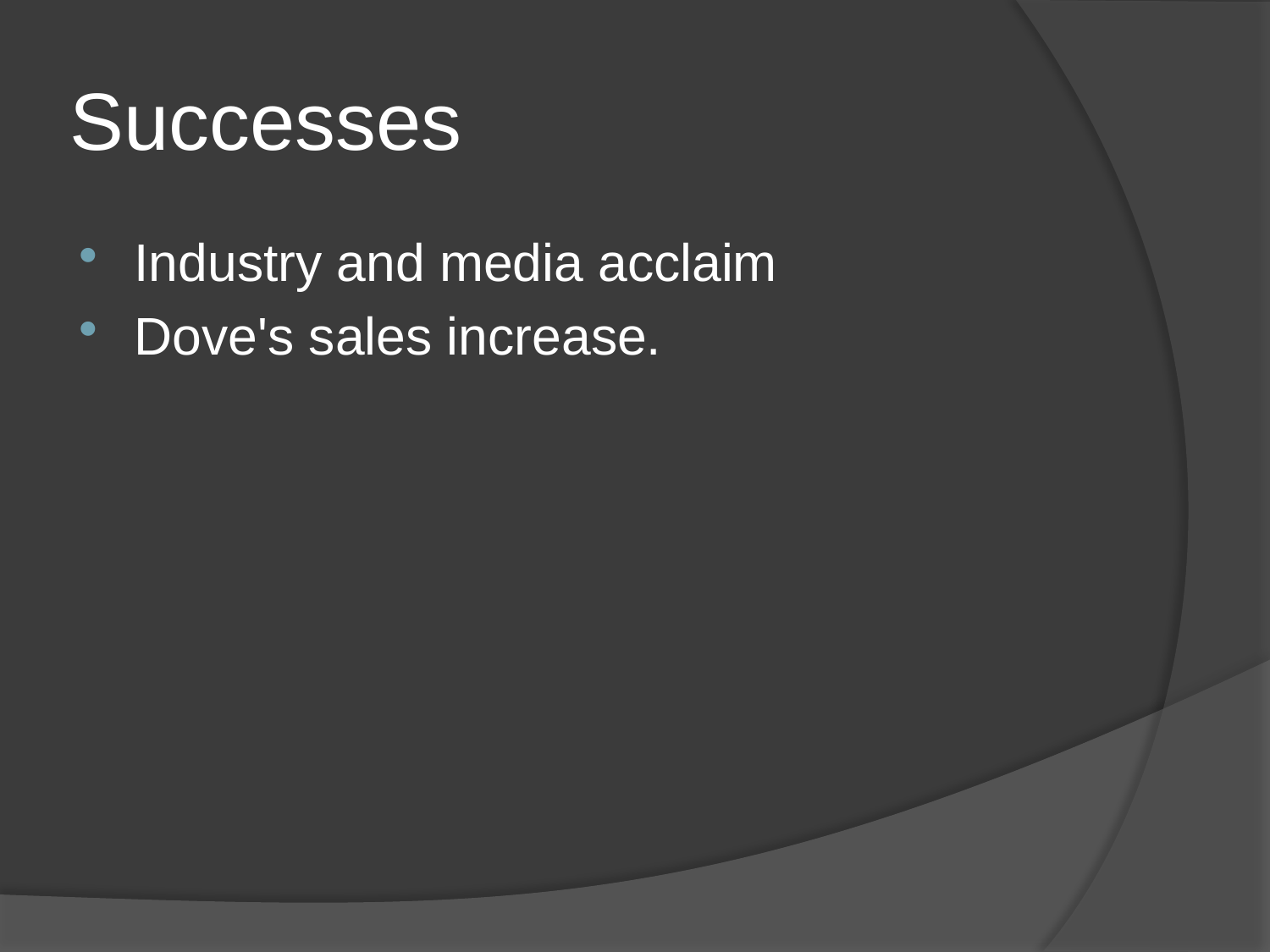

# Successes
Industry and media acclaim
Dove's sales increase.